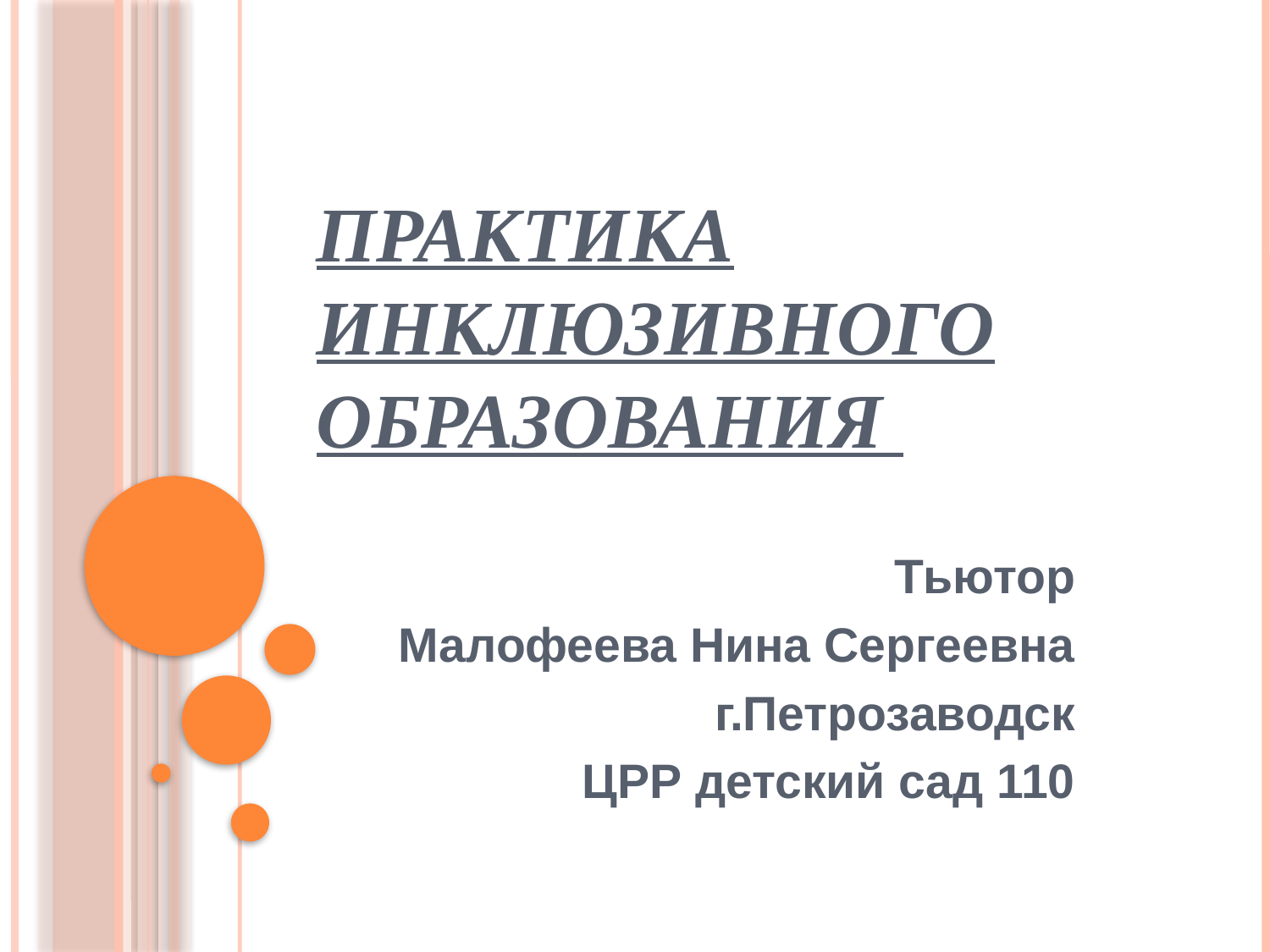

# Практика инклюзивного образования
Тьютор
Малофеева Нина Сергеевна
г.Петрозаводск
ЦРР детский сад 110